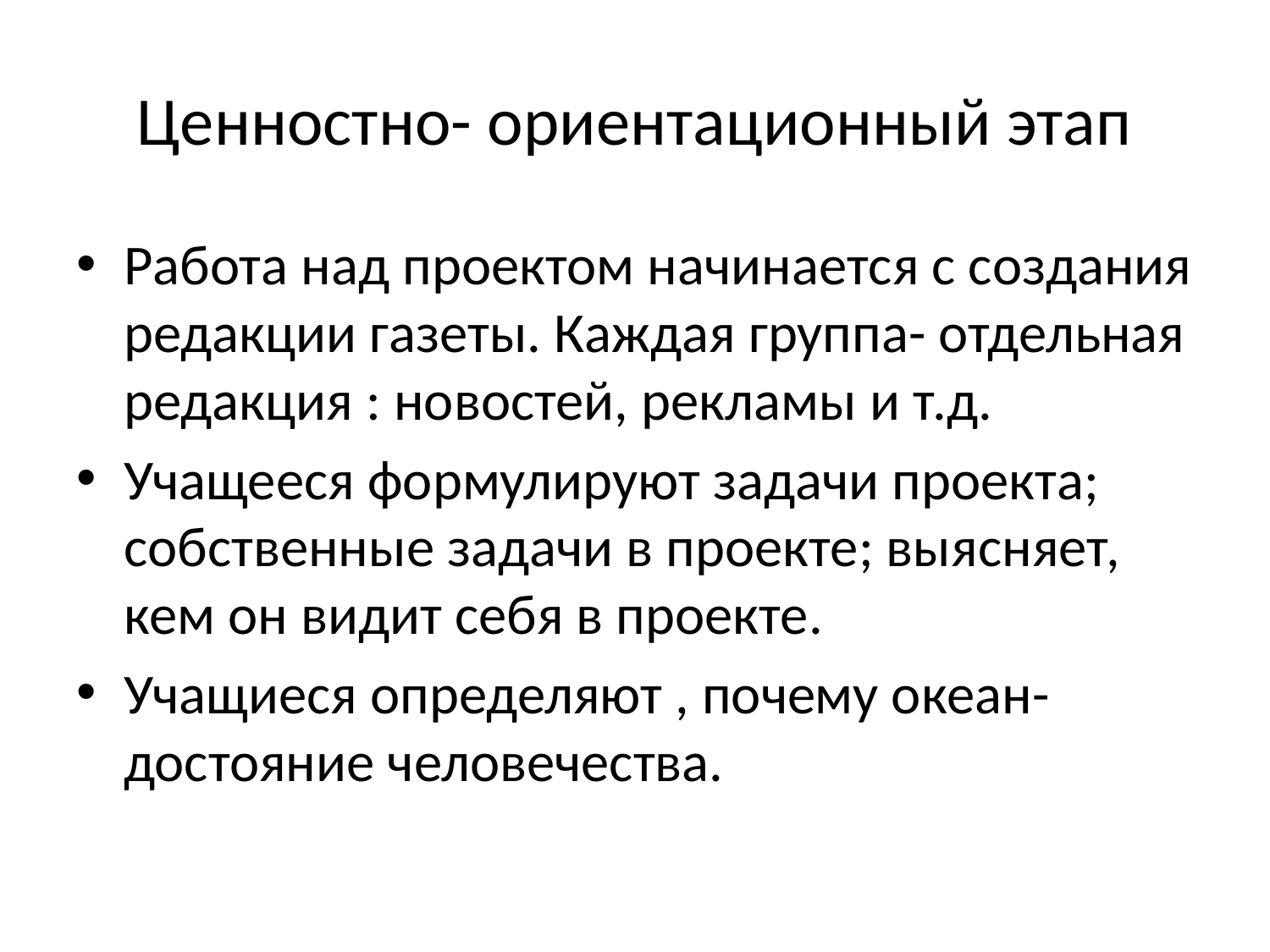

# Ценностно- ориентационный этап
Работа над проектом начинается с создания редакции газеты. Каждая группа- отдельная редакция : новостей, рекламы и т.д.
Учащееся формулируют задачи проекта; собственные задачи в проекте; выясняет, кем он видит себя в проекте.
Учащиеся определяют , почему океан- достояние человечества.